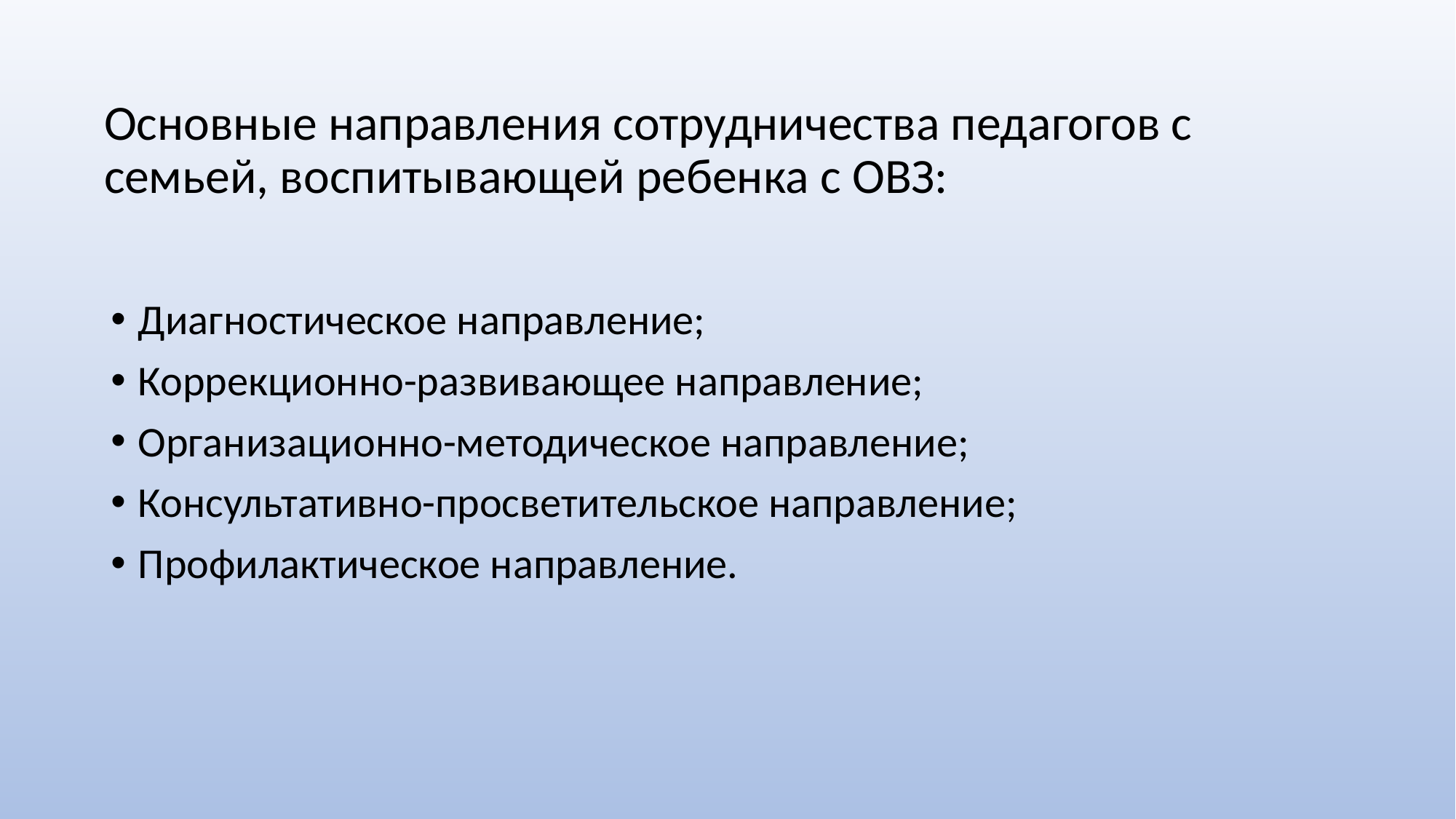

# Основные направления сотрудничества педагогов с семьей, воспитывающей ребенка с ОВЗ:
Диагностическое направление;
Коррекционно-развивающее направление;
Организационно-методическое направление;
Консультативно-просветительское направление;
Профилактическое направление.